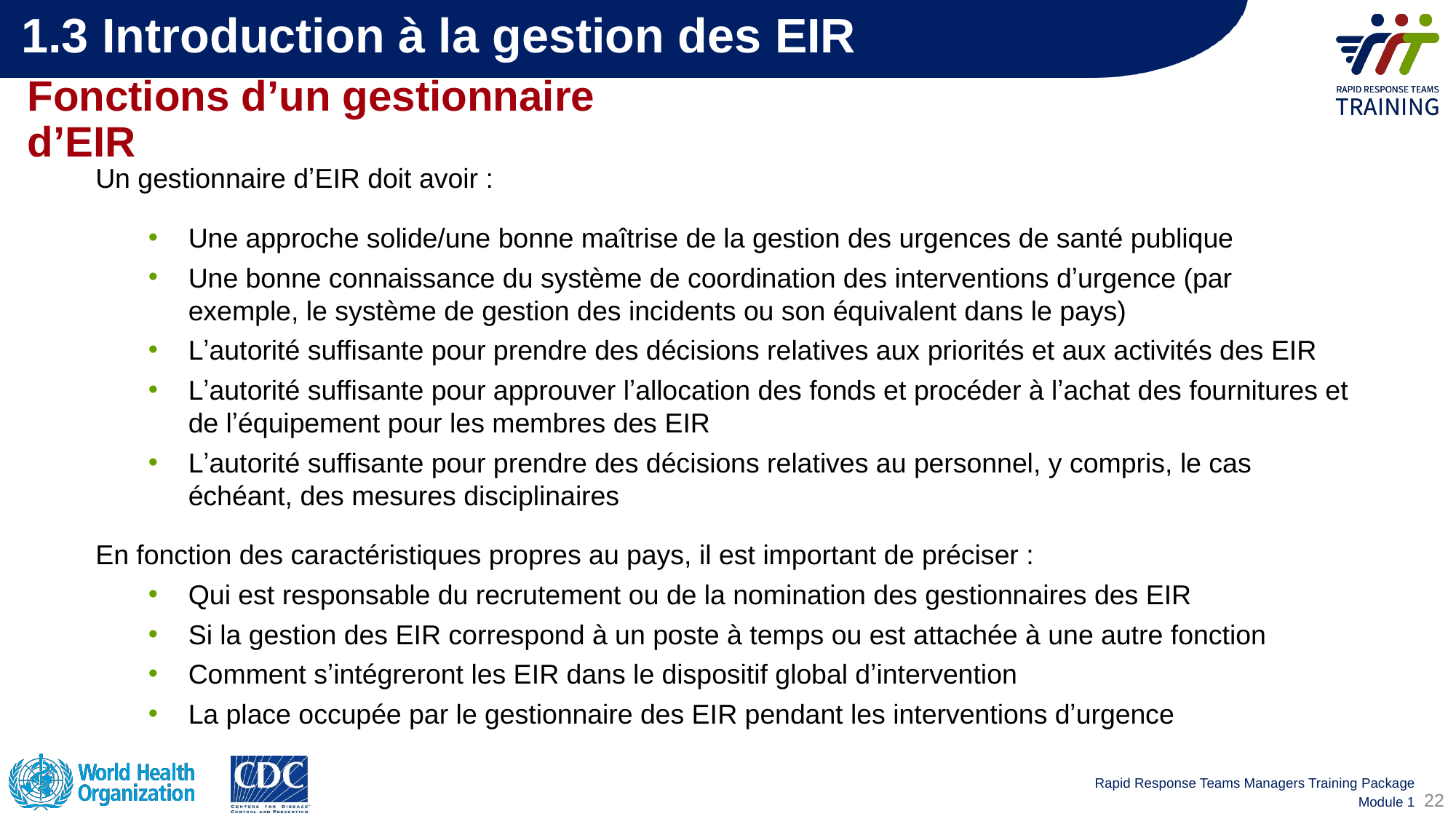

1.3 Introduction à la gestion des EIR
Fonctions dʼun gestionnaire dʼEIR
Un gestionnaire dʼEIR doit avoir :

Une approche solide/une bonne maîtrise de la gestion des urgences de santé publique
Une bonne connaissance du système de coordination des interventions dʼurgence (par exemple, le système de gestion des incidents ou son équivalent dans le pays)
Lʼautorité suffisante pour prendre des décisions relatives aux priorités et aux activités des EIR
Lʼautorité suffisante pour approuver lʼallocation des fonds et procéder à lʼachat des fournitures et de lʼéquipement pour les membres des EIR
Lʼautorité suffisante pour prendre des décisions relatives au personnel, y compris, le cas échéant, des mesures disciplinaires

En fonction des caractéristiques propres au pays, il est important de préciser :
Qui est responsable du recrutement ou de la nomination des gestionnaires des EIR
Si la gestion des EIR correspond à un poste à temps ou est attachée à une autre fonction
Comment sʼintégreront les EIR dans le dispositif global dʼintervention
La place occupée par le gestionnaire des EIR pendant les interventions dʼurgence

22